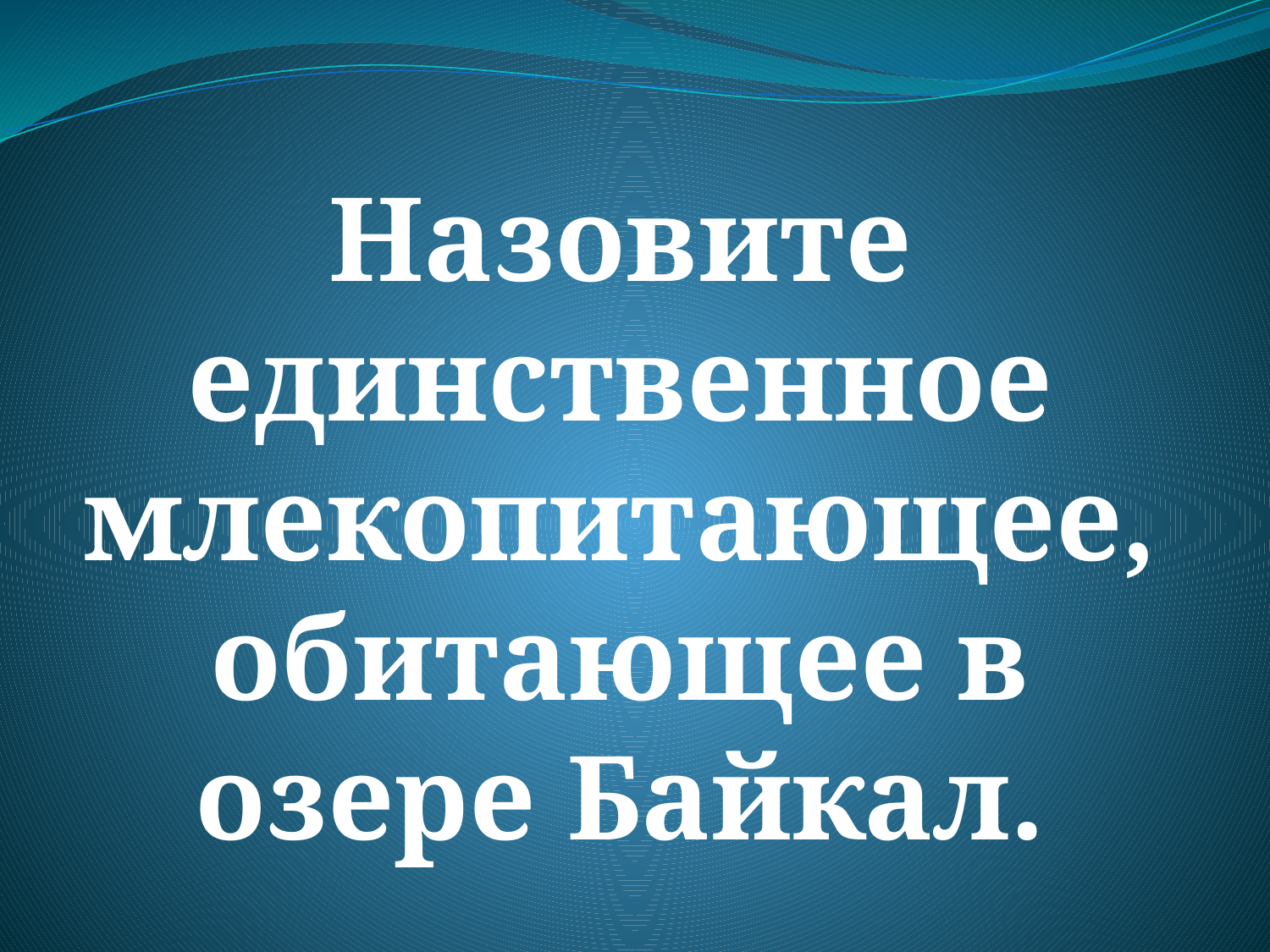

Назовите единственное млекопитающее, обитающее в озере Байкал.